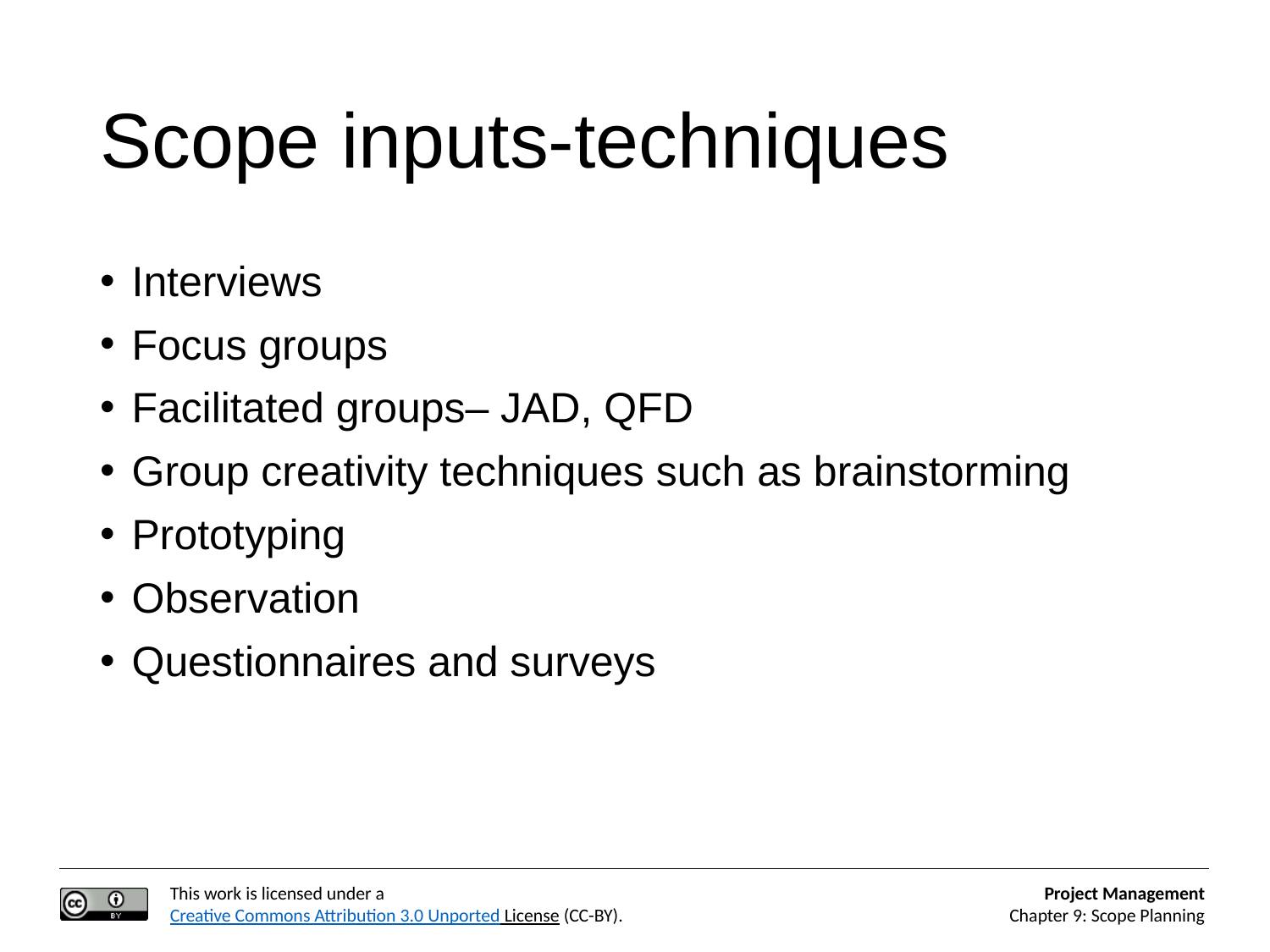

# Scope inputs-techniques
Interviews
Focus groups
Facilitated groups– JAD, QFD
Group creativity techniques such as brainstorming
Prototyping
Observation
Questionnaires and surveys